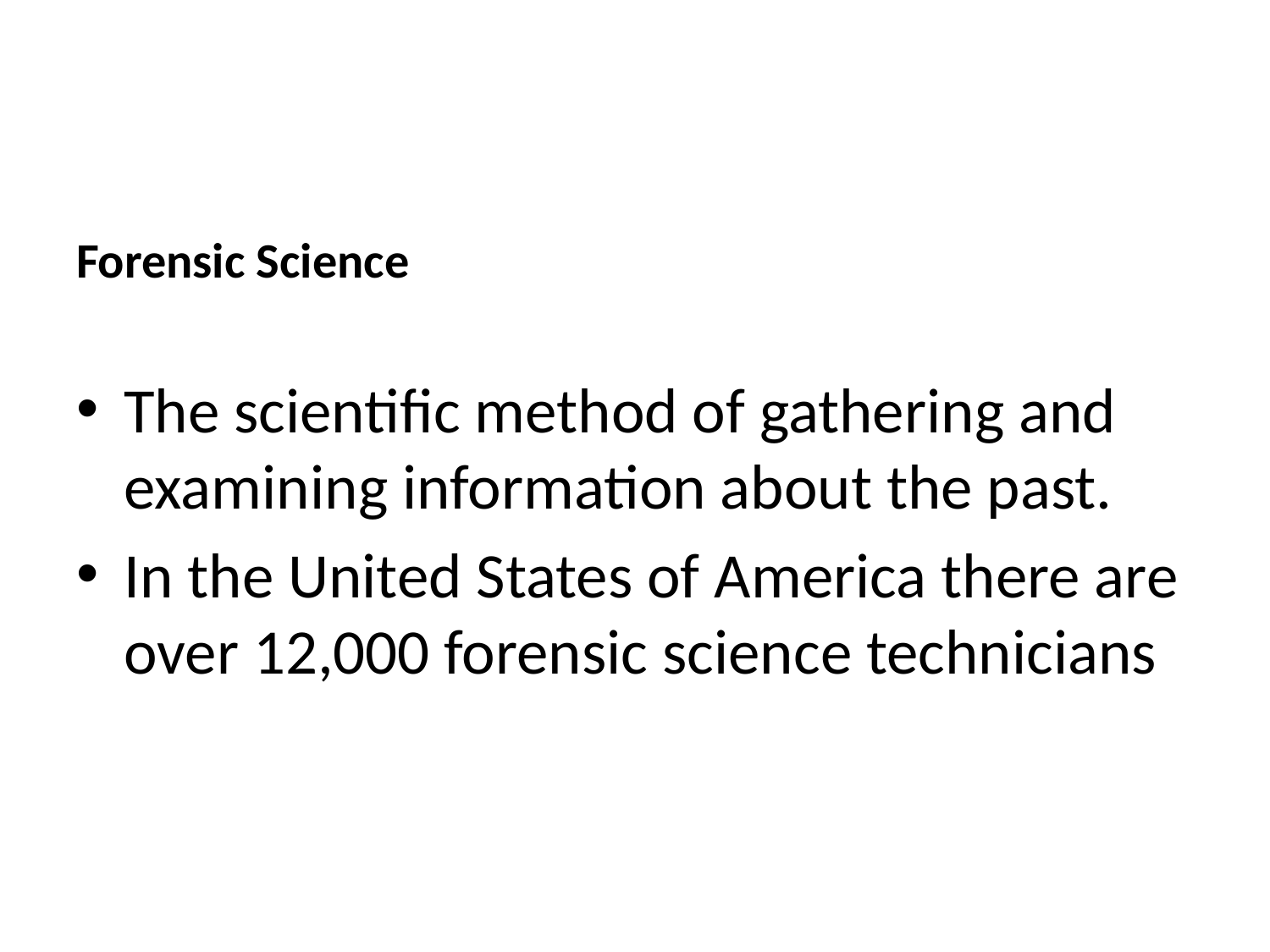

Forensic Science

The scientific method of gathering and examining information about the past.
In the United States of America there are over 12,000 forensic science technicians